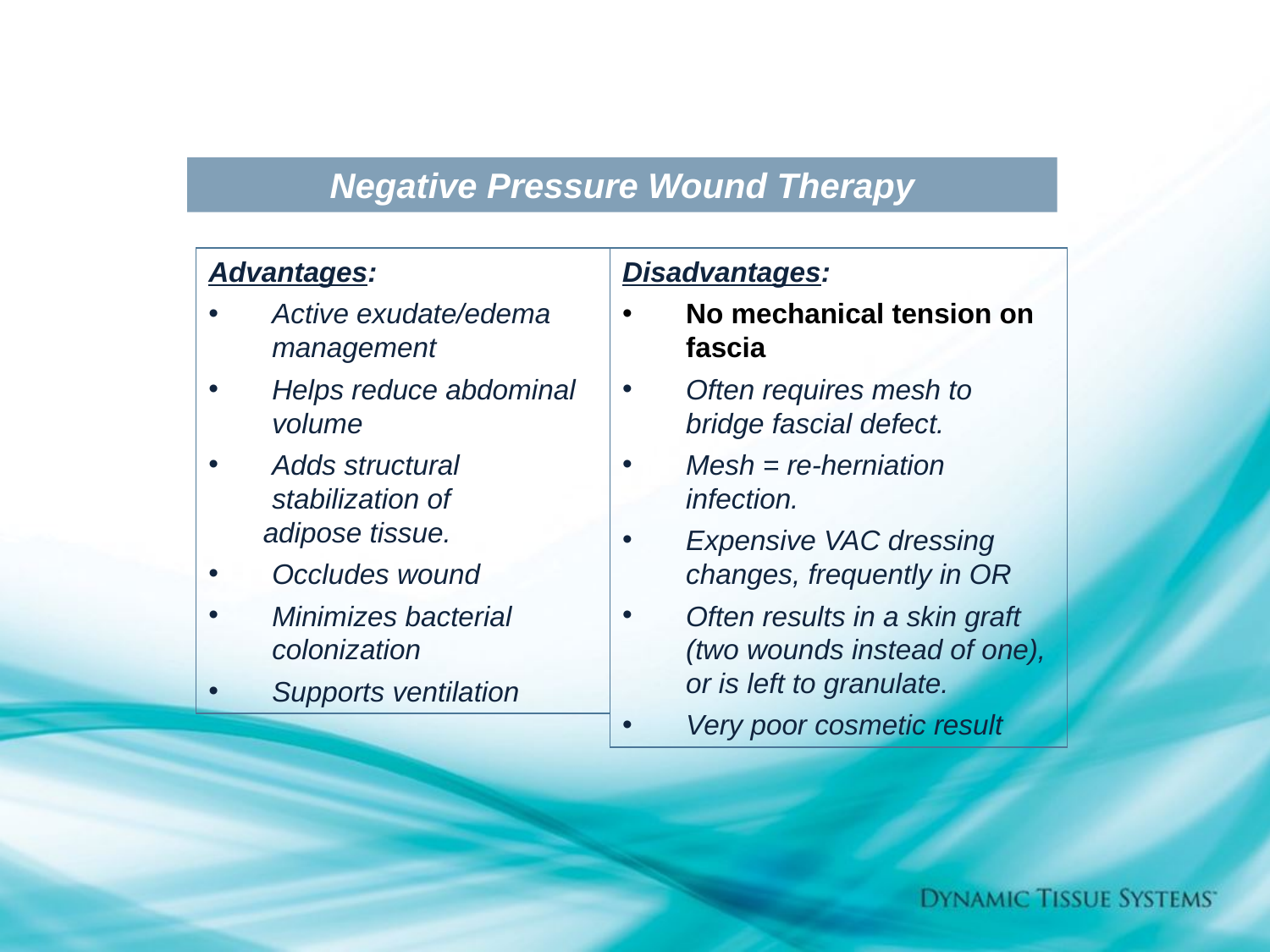

Negative Pressure Wound Therapy
Advantages:
Active exudate/edema management
Helps reduce abdominal volume
Adds structural stabilization of
       adipose tissue.
Occludes wound
Minimizes bacterial colonization
Supports ventilation
Disadvantages:
No mechanical tension on fascia
Often requires mesh to bridge fascial defect.
Mesh = re-herniation infection.
Expensive VAC dressing changes, frequently in OR
Often results in a skin graft (two wounds instead of one), or is left to granulate.
Very poor cosmetic result